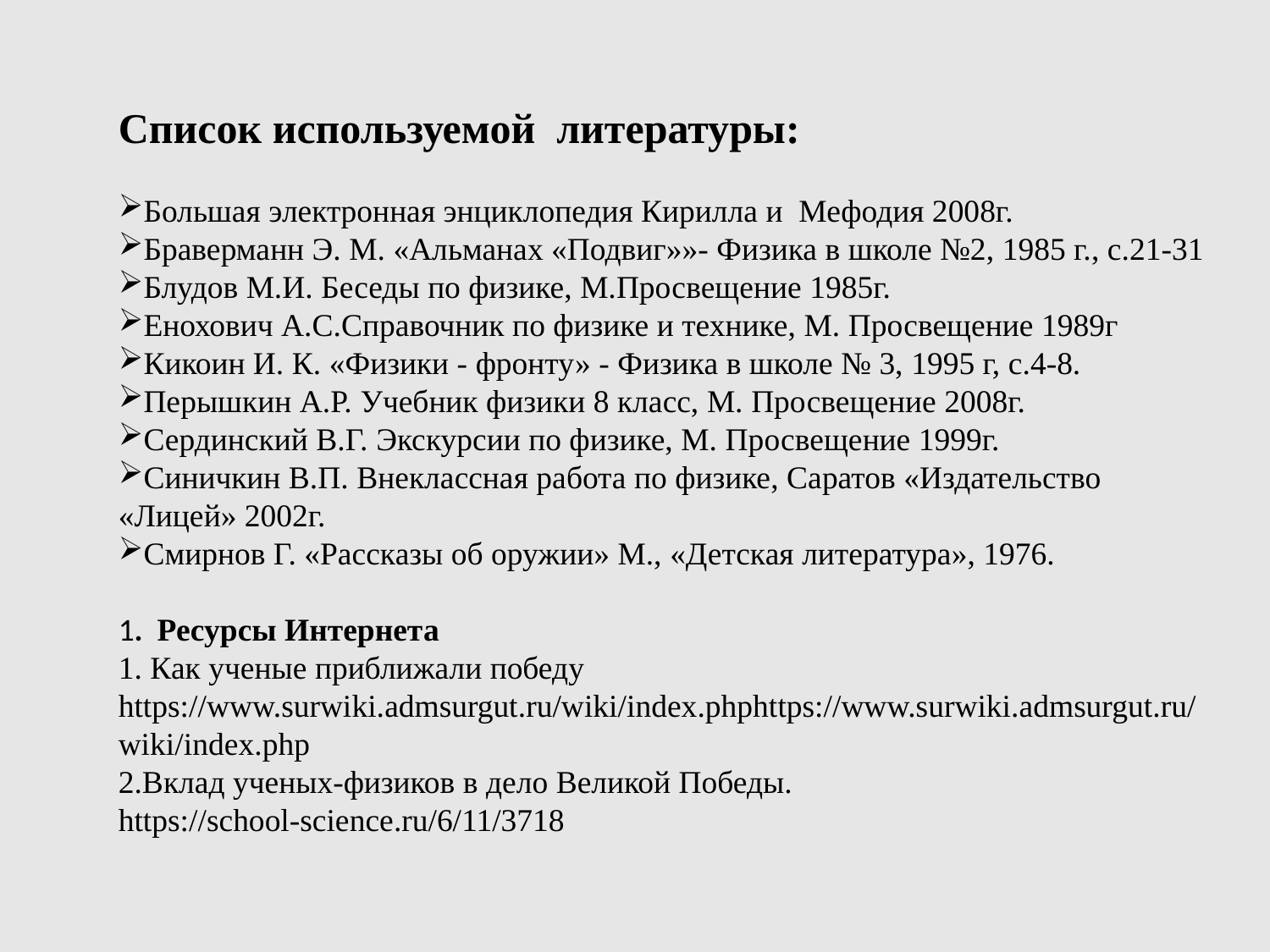

Список используемой  литературы:

Большая электронная энциклопедия Кирилла и  Мефодия 2008г.
Браверманн Э. М. «Альманах «Подвиг»»- Физика в школе №2, 1985 г., с.21-31
Блудов М.И. Беседы по физике, М.Просвещение 1985г.
Енохович А.С.Справочник по физике и технике, М. Просвещение 1989г
Кикоин И. К. «Физики - фронту» - Физика в школе № 3, 1995 г, с.4-8.
Перышкин А.Р. Учебник физики 8 класс, М. Просвещение 2008г.
Сердинский В.Г. Экскурсии по физике, М. Просвещение 1999г.
Синичкин В.П. Внеклассная работа по физике, Саратов «Издательство «Лицей» 2002г.
Смирнов Г. «Рассказы об оружии» М., «Детская литература», 1976.

1.  Ресурсы Интернета
1. Как ученые приближали победу https://www.surwiki.admsurgut.ru/wiki/index.phphttps://www.surwiki.admsurgut.ru/wiki/index.php
2.Вклад ученых-физиков в дело Великой Победы. https://school-science.ru/6/11/3718